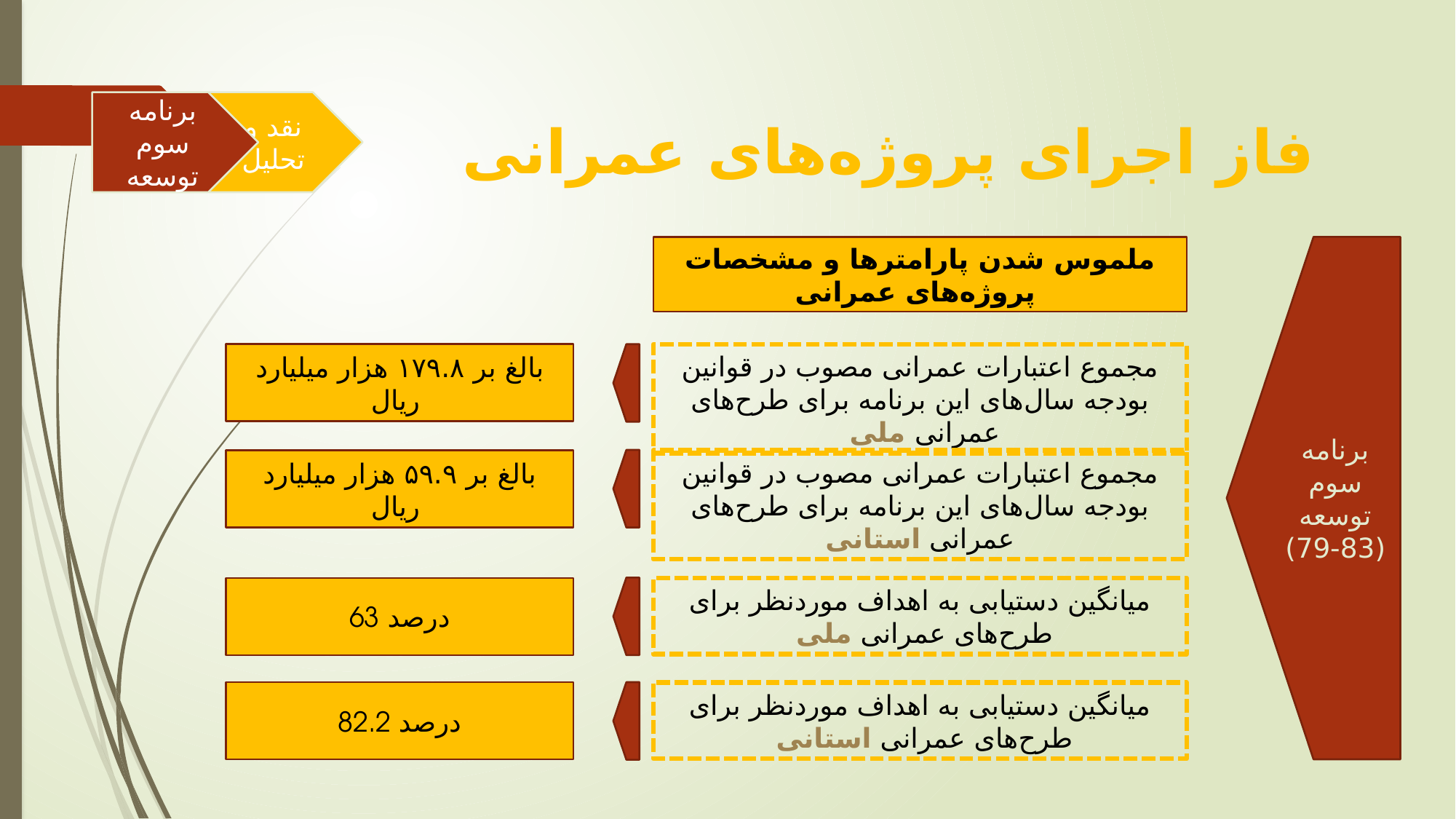

برنامه سوم توسعه
نقد و تحلیل
فاز اجرای پروژه‌های عمرانی
ملموس شدن پارامترها و مشخصات پروژه‌های عمرانی
برنامه سوم توسعه (83-79)
بالغ بر ۱۷۹.۸ هزار میلیارد ‌ریال

مجموع اعتبارات عمرانی مصوب در قوانین بودجه سال‌های این برنامه برای طرح‌های عمرانی ملی

بالغ بر ۵۹.۹ هزار میلیارد ریال
مجموع اعتبارات عمرانی مصوب در قوانین بودجه سال‌های این برنامه برای طرح‌های عمرانی استانی

63 درصد
میانگین دستیابی به اهداف موردنظر برای طرح‌های عمرانی ملی
82.2 درصد

میانگین دستیابی به اهداف موردنظر برای طرح‌های عمرانی استانی